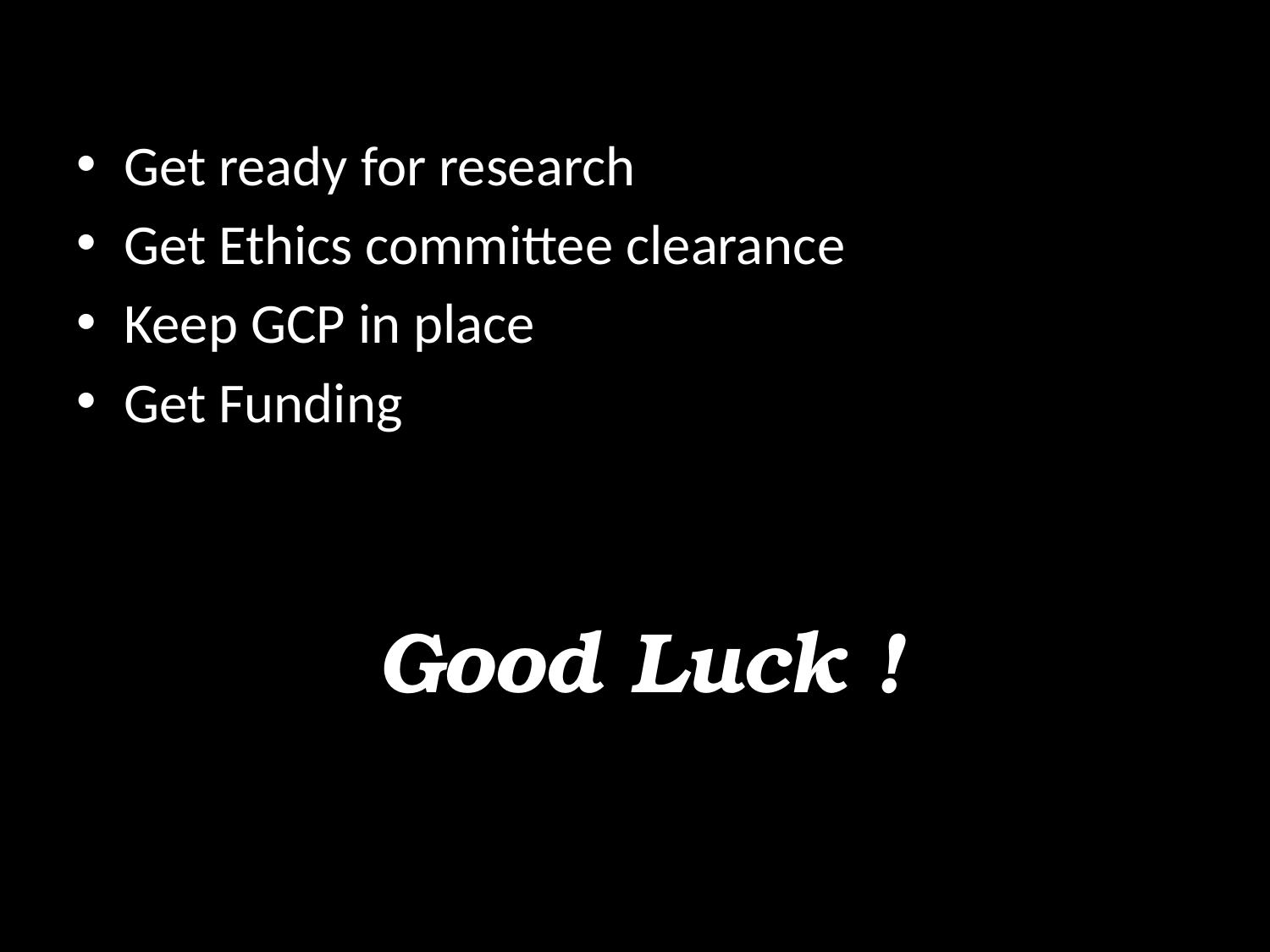

Get ready for research
Get Ethics committee clearance
Keep GCP in place
Get Funding

			Good Luck !